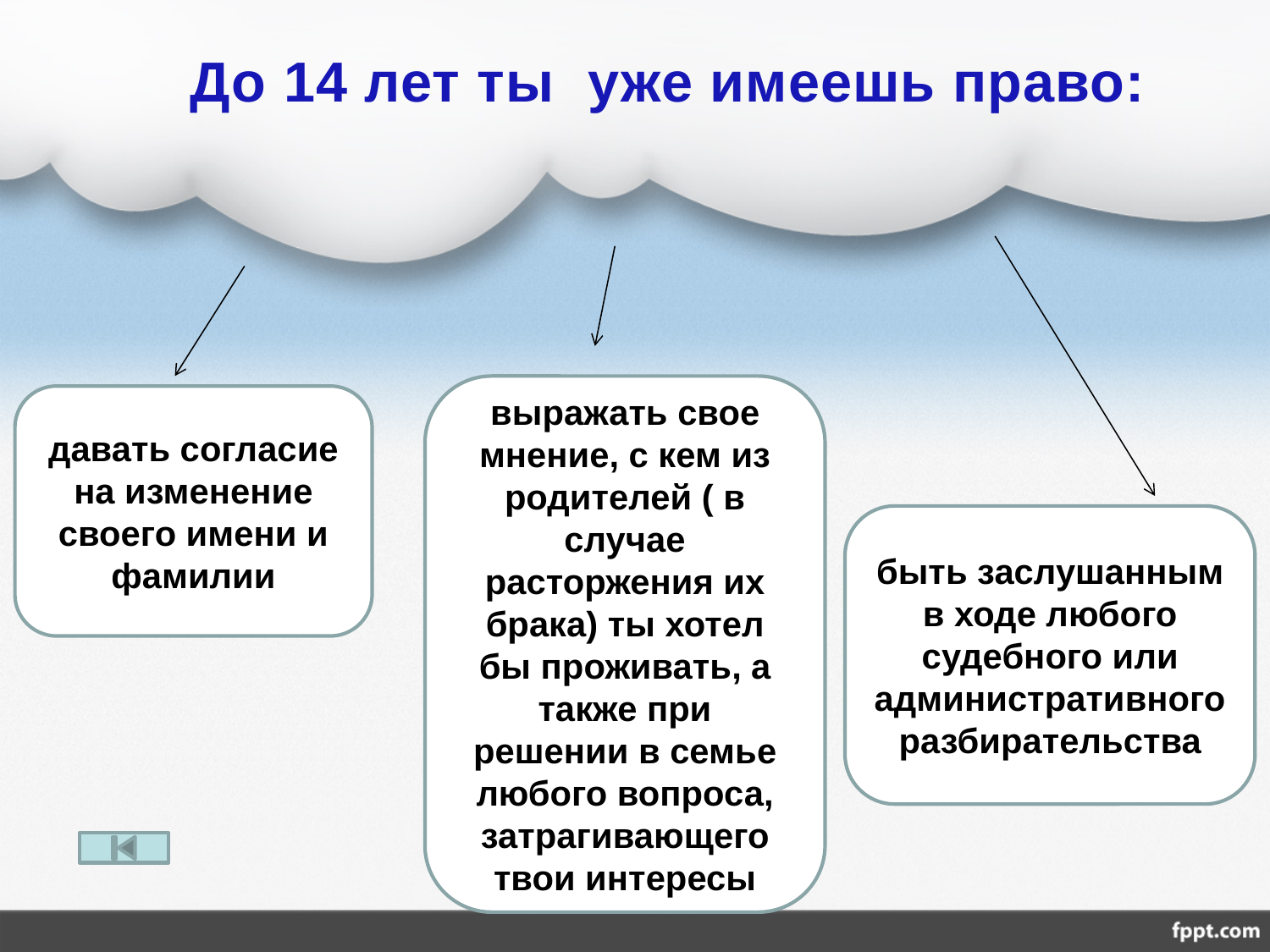

# До 14 лет ты  уже имеешь право:
выражать свое мнение, с кем из родителей ( в случае расторжения их брака) ты хотел бы проживать, а также при решении в семье любого вопроса, затрагивающего твои интересы
давать согласие на изменение своего имени и фамилии
быть заслушанным в ходе любого судебного или административного
разбирательства